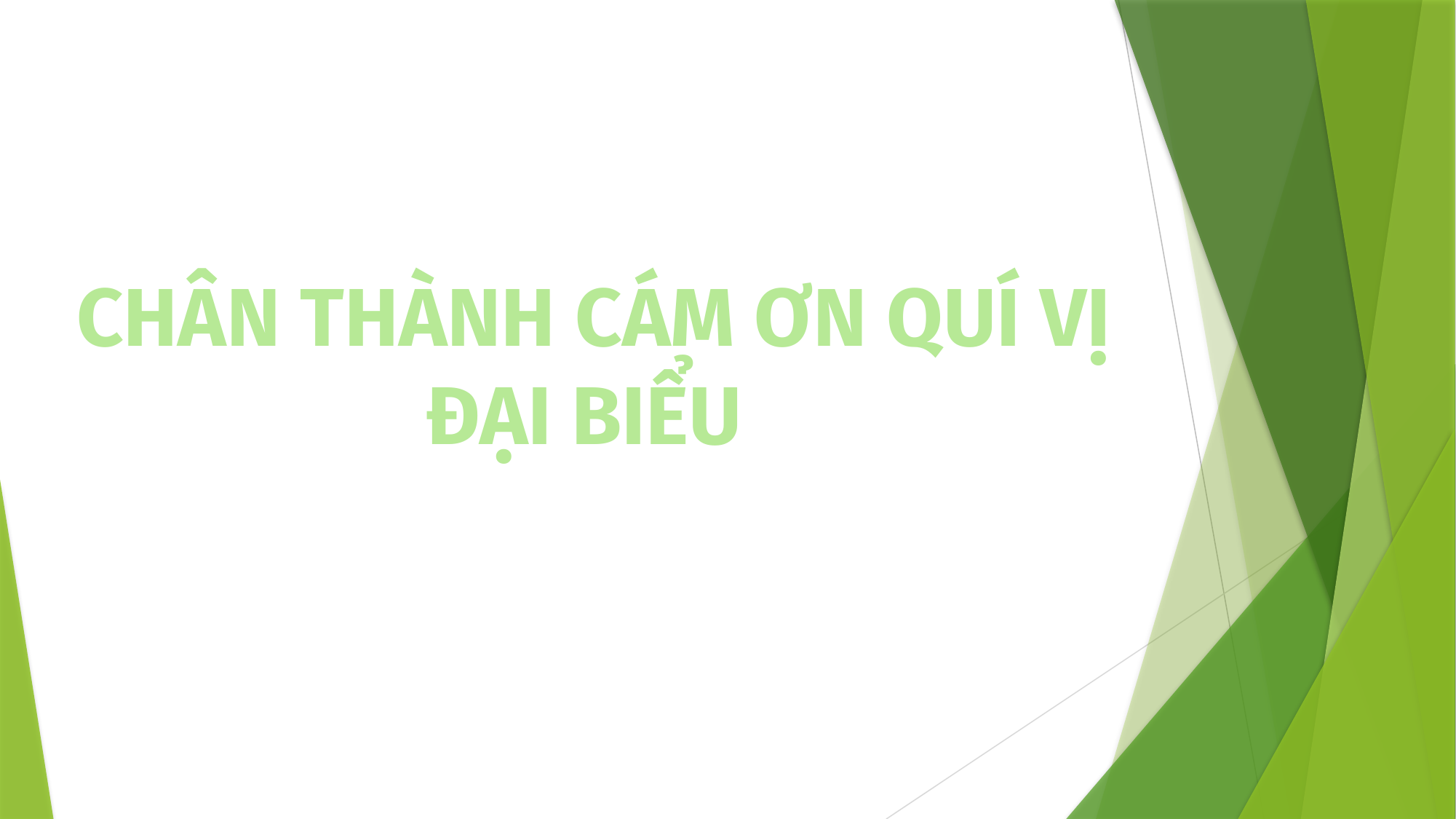

CHÂN THÀNH CÁM ƠN QUÍ VỊ ĐẠI BIỂU